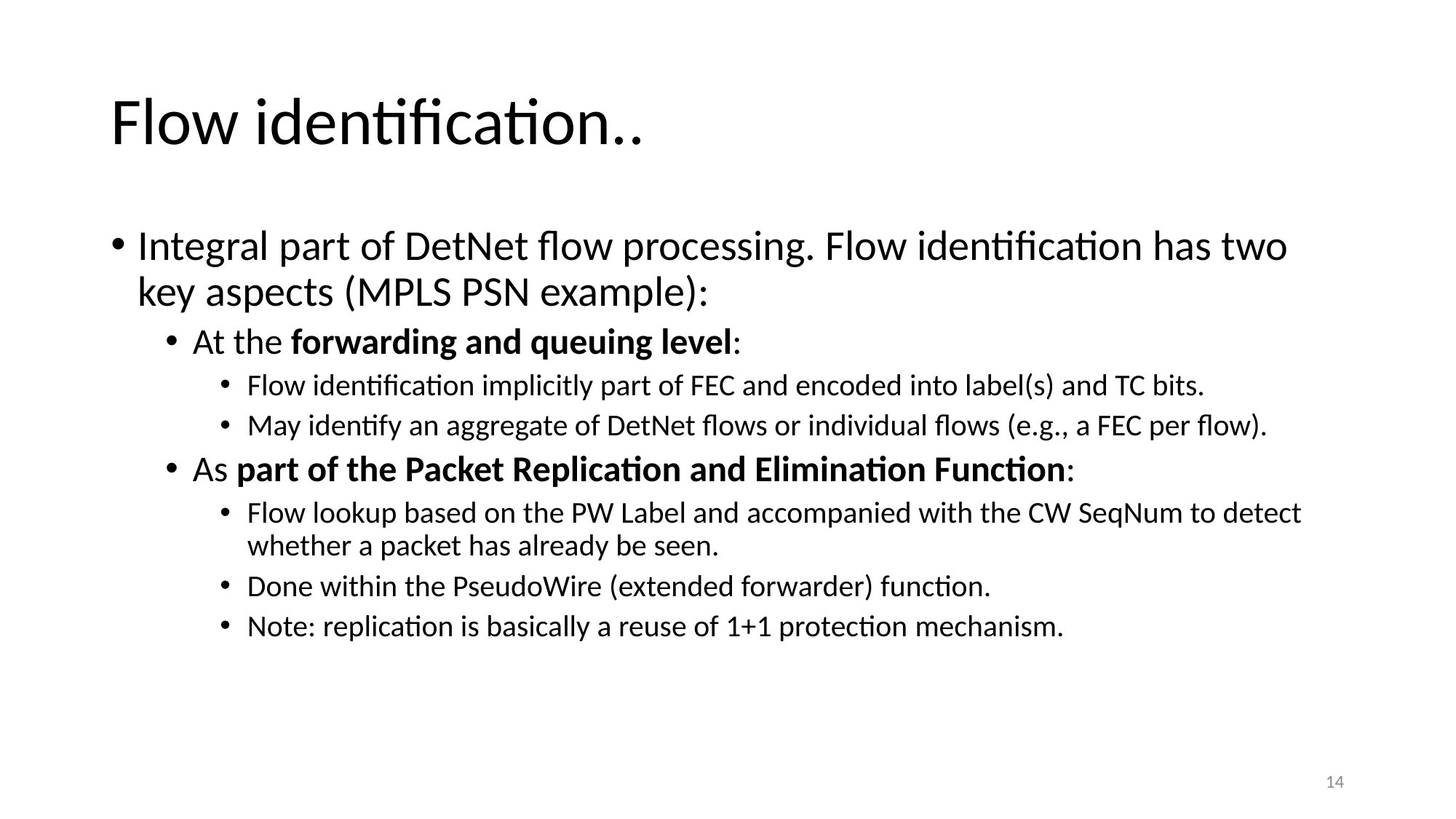

# Flow identification..
Integral part of DetNet flow processing. Flow identification has two key aspects (MPLS PSN example):
At the forwarding and queuing level:
Flow identification implicitly part of FEC and encoded into label(s) and TC bits.
May identify an aggregate of DetNet flows or individual flows (e.g., a FEC per flow).
As part of the Packet Replication and Elimination Function:
Flow lookup based on the PW Label and accompanied with the CW SeqNum to detect whether a packet has already be seen.
Done within the PseudoWire (extended forwarder) function.
Note: replication is basically a reuse of 1+1 protection mechanism.
14